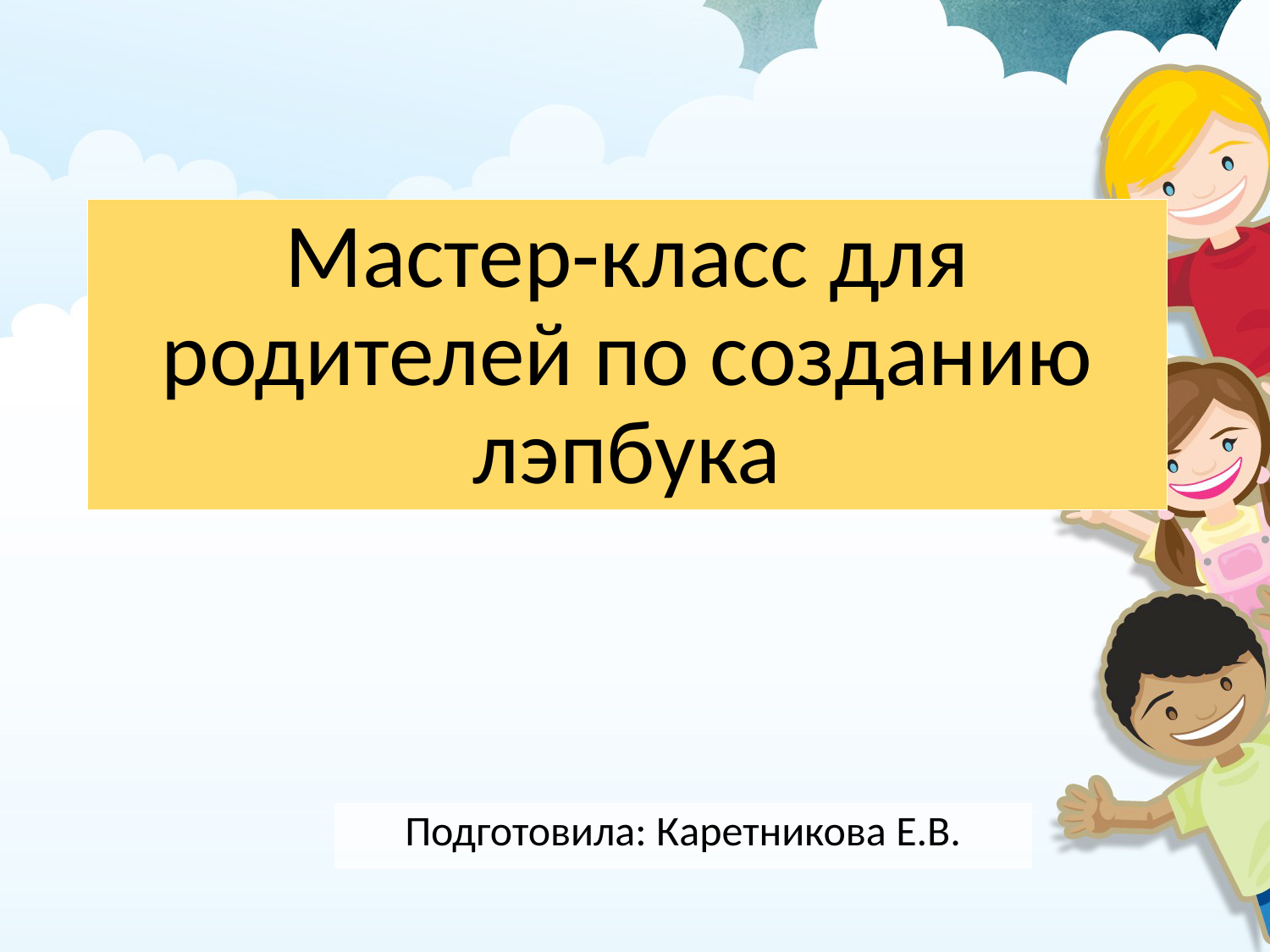

# Мастер-класс для родителей по созданию лэпбука
Подготовила: Каретникова Е.В.